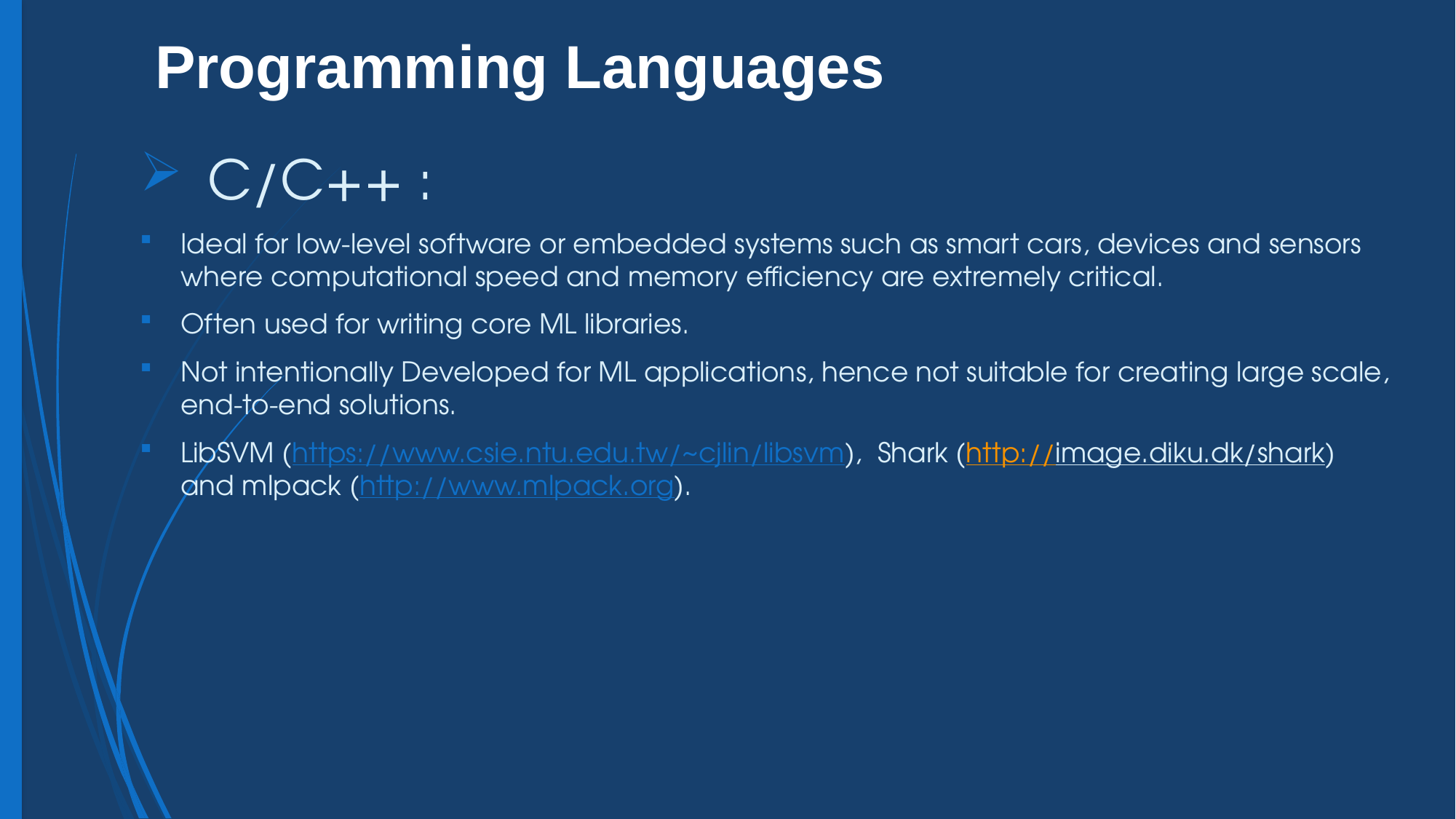

# Programming Languages
C/C++ :
Ideal for low-level software or embedded systems such as smart cars, devices and sensors where computational speed and memory efficiency are extremely critical.
Often used for writing core ML libraries.
Not intentionally Developed for ML applications, hence not suitable for creating large scale, end-to-end solutions.
LibSVM (https://www.csie.ntu.edu.tw/~cjlin/libsvm),  Shark (http://image.diku.dk/shark) and mlpack (http://www.mlpack.org).